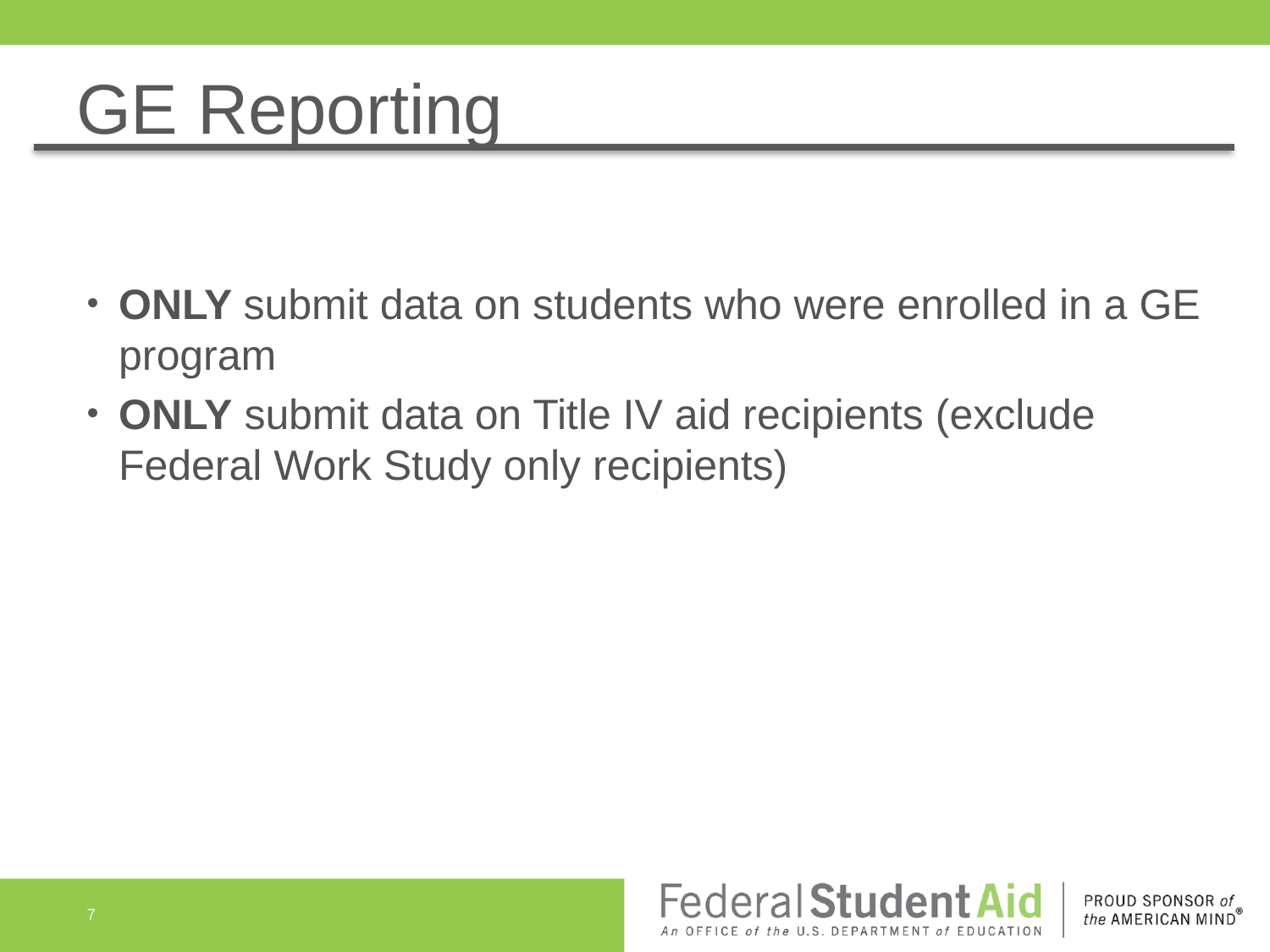

# GE Reporting

ONLY submit data on students who were enrolled in a GE program
ONLY submit data on Title IV aid recipients (exclude Federal Work Study only recipients)

7